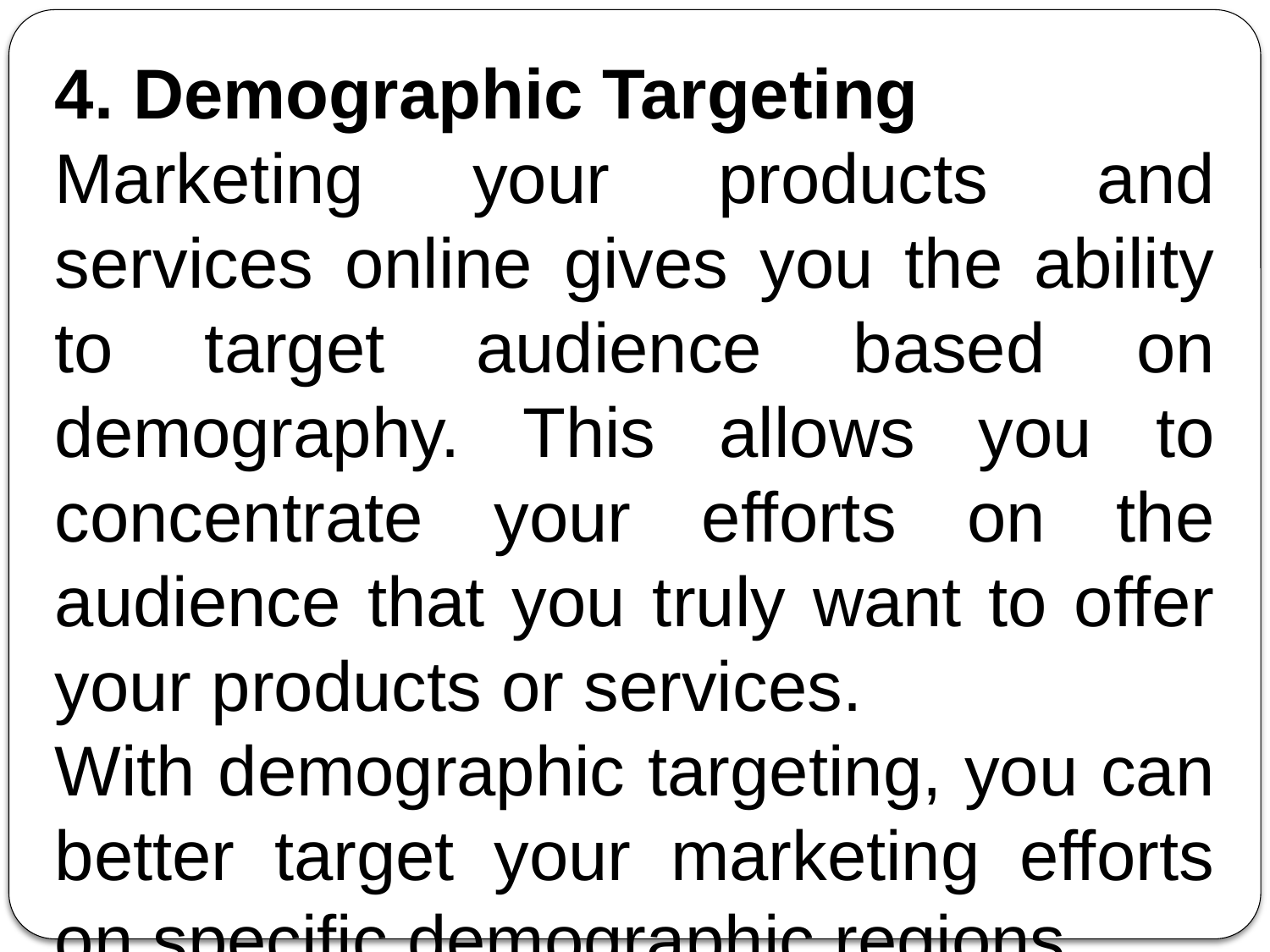

4. Demographic Targeting
Marketing your products and services online gives you the ability to target audience based on demography. This allows you to concentrate your efforts on the audience that you truly want to offer your products or services.
With demographic targeting, you can better target your marketing efforts on specific demographic regions.